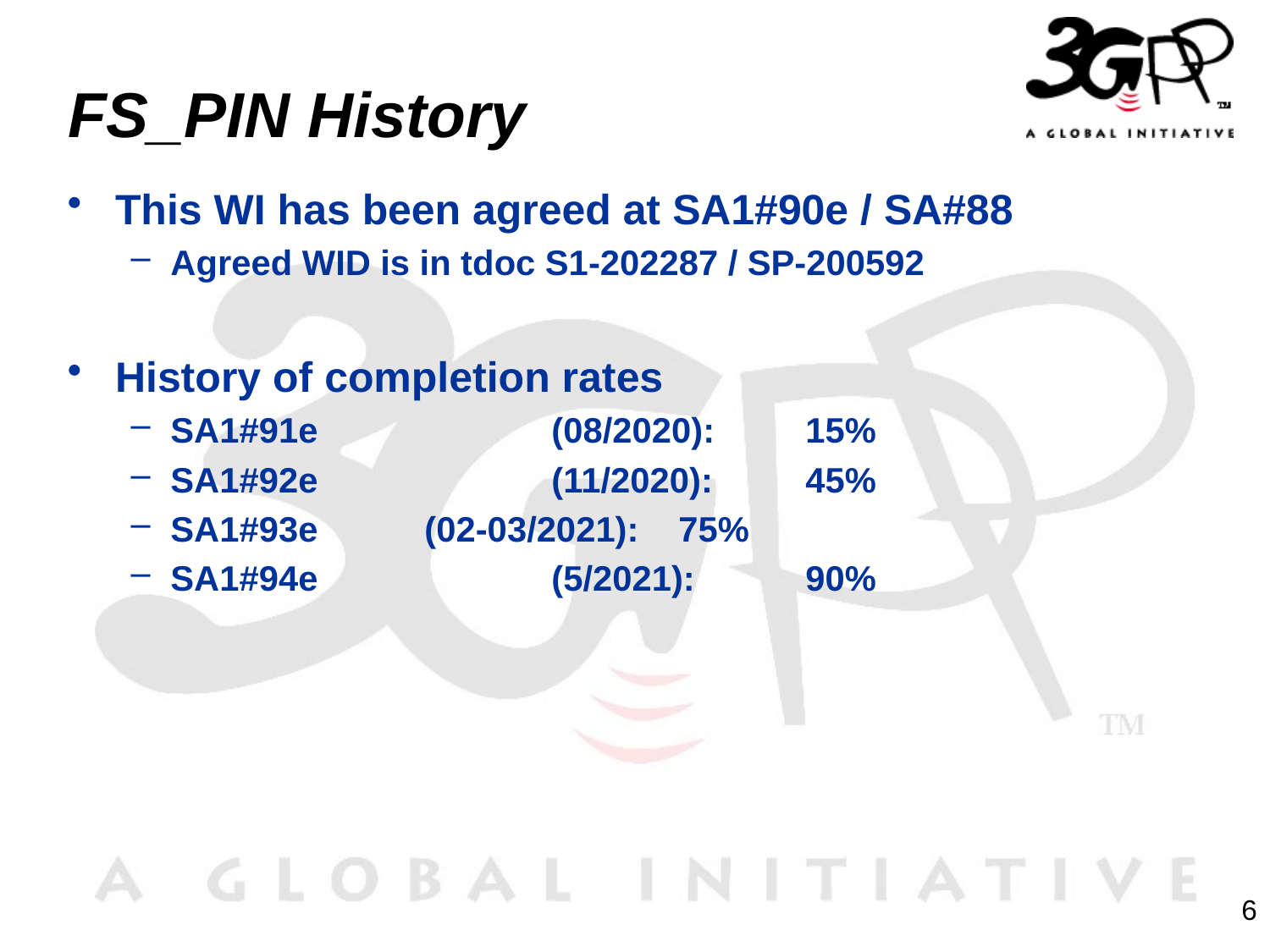

# FS_PIN History
This WI has been agreed at SA1#90e / SA#88
Agreed WID is in tdoc S1-202287 / SP-200592

History of completion rates
SA1#91e		(08/2020):	15%
SA1#92e		(11/2020):	45%
SA1#93e  	(02-03/2021):	75%
SA1#94e		(5/2021):	90%
6